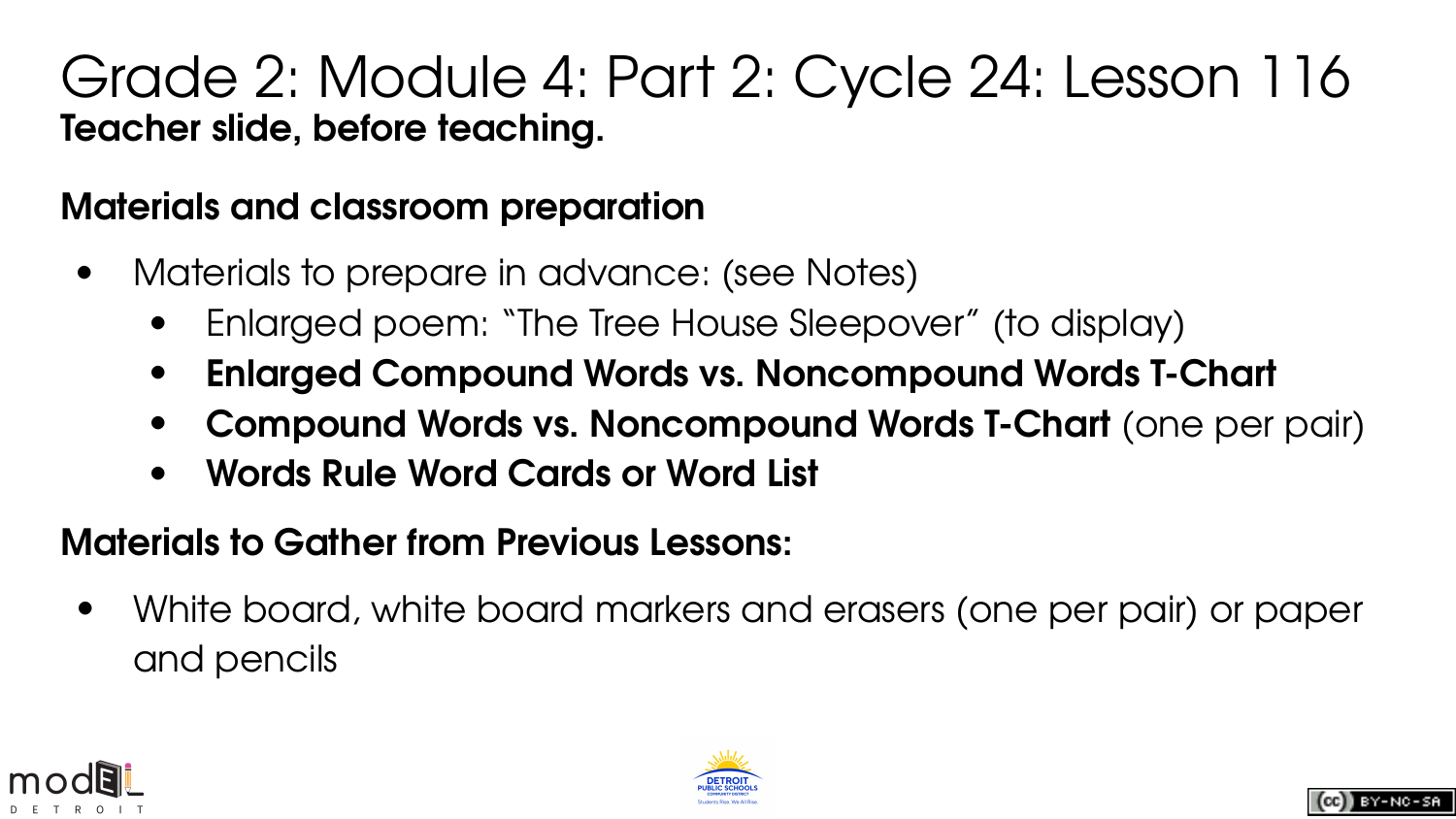

# Grade 2: Module 4: Part 2: Cycle 24: Lesson 116
Teacher slide, before teaching.
Materials and classroom preparation
Materials to prepare in advance: (see Notes)
Enlarged poem: “The Tree House Sleepover” (to display)
Enlarged Compound Words vs. Noncompound Words T-Chart
Compound Words vs. Noncompound Words T-Chart (one per pair)
Words Rule Word Cards or Word List
Materials to Gather from Previous Lessons:
White board, white board markers and erasers (one per pair) or paper and pencils